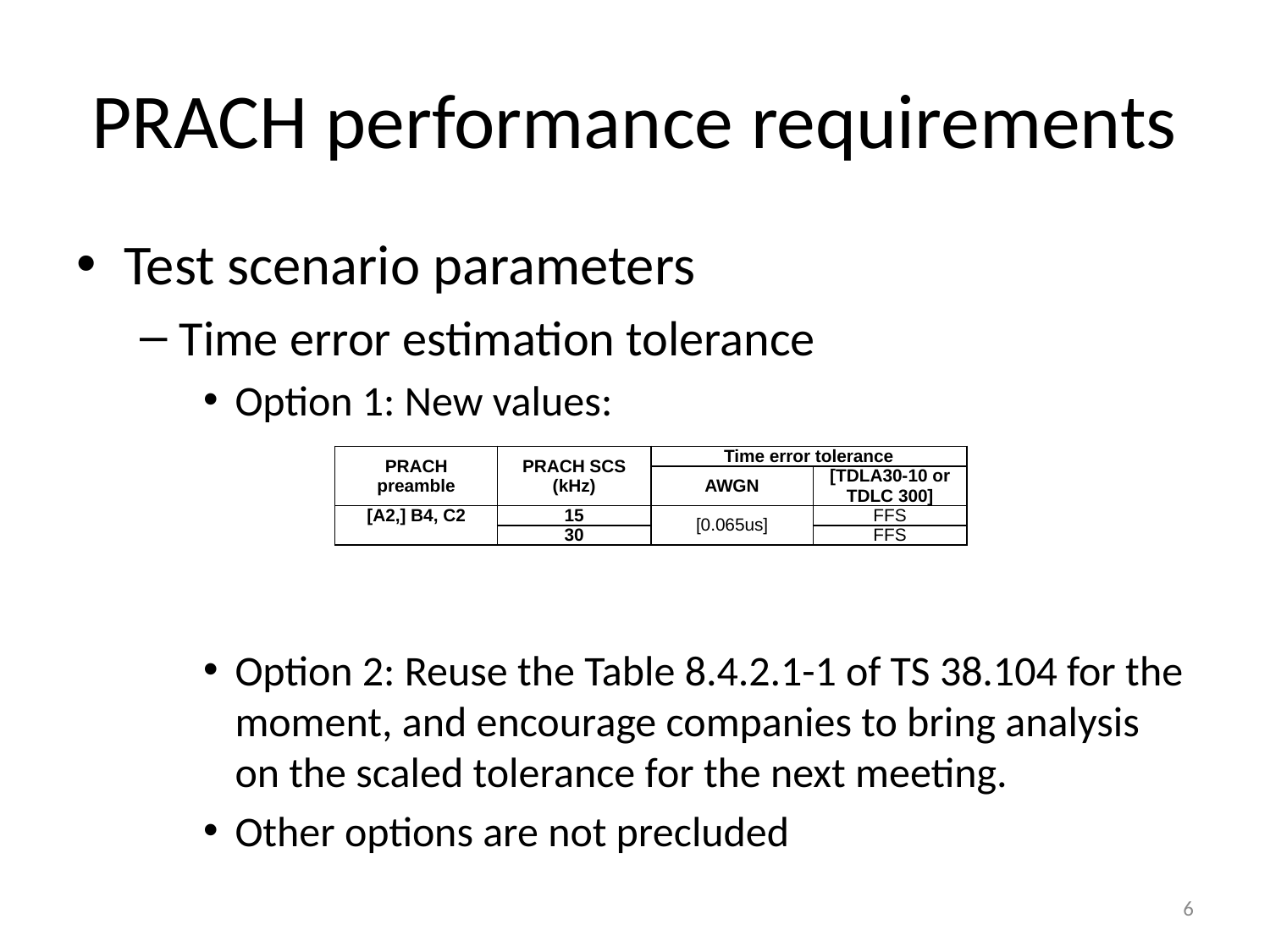

# PRACH performance requirements
Test scenario parameters
Time error estimation tolerance
Option 1: New values:

Option 2: Reuse the Table 8.4.2.1-1 of TS 38.104 for the moment, and encourage companies to bring analysis on the scaled tolerance for the next meeting.
Other options are not precluded

| PRACH preamble | PRACH SCS (kHz) | Time error tolerance |  |
| --- | --- | --- | --- |
|  |  | AWGN | [TDLA30-10 or TDLC 300] |
| [A2,] B4, C2 | 15 | [0.065us] | FFS |
|  | 30 |  | FFS |
6